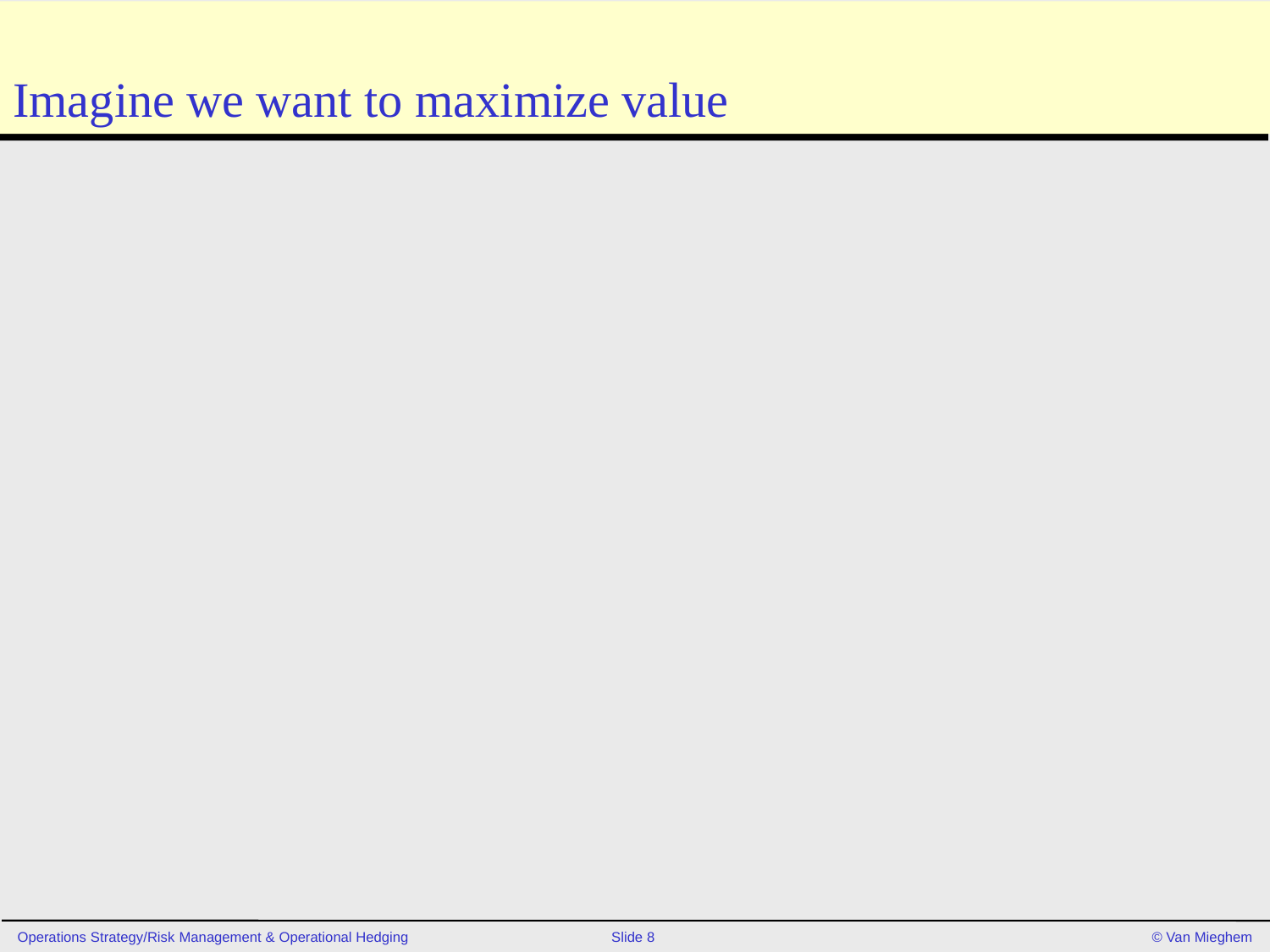

# Imagine we want to maximize value